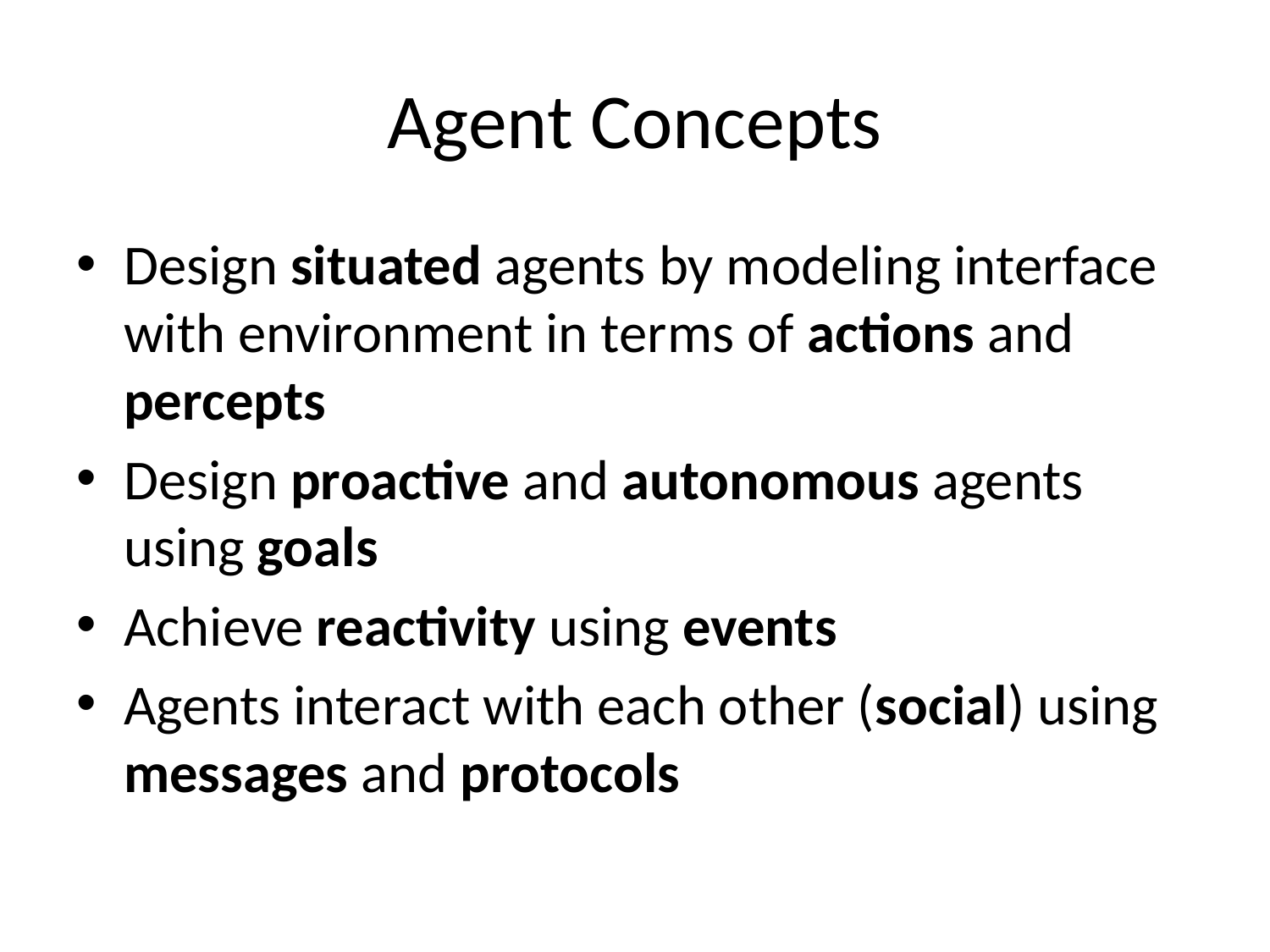

# Agent Concepts
Design situated agents by modeling interface with environment in terms of actions and percepts
Design proactive and autonomous agents using goals
Achieve reactivity using events
Agents interact with each other (social) using messages and protocols